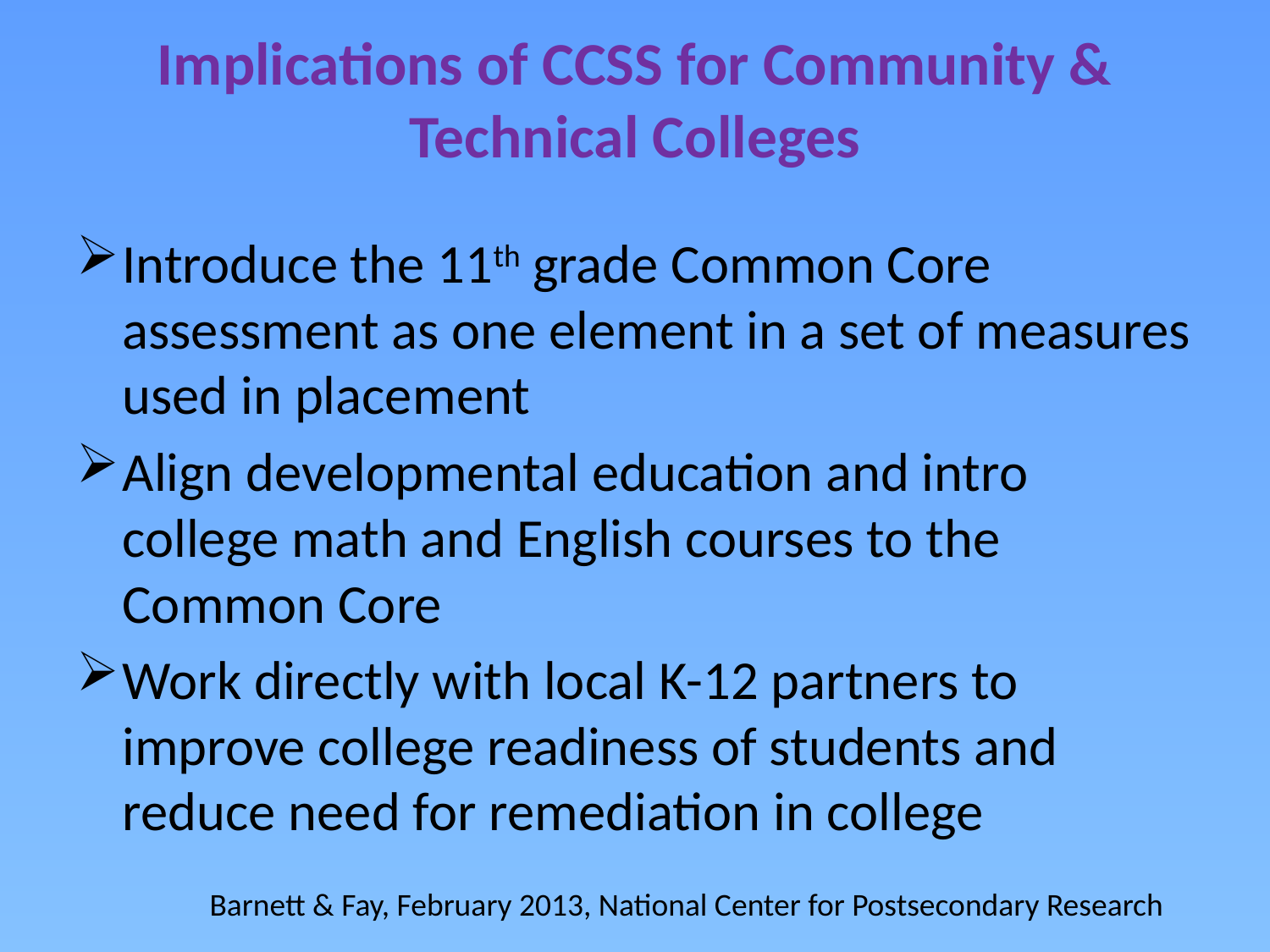

# Implications of CCSS for Community & Technical Colleges
Introduce the 11th grade Common Core assessment as one element in a set of measures used in placement
Align developmental education and intro college math and English courses to the Common Core
Work directly with local K-12 partners to improve college readiness of students and reduce need for remediation in college
Barnett & Fay, February 2013, National Center for Postsecondary Research